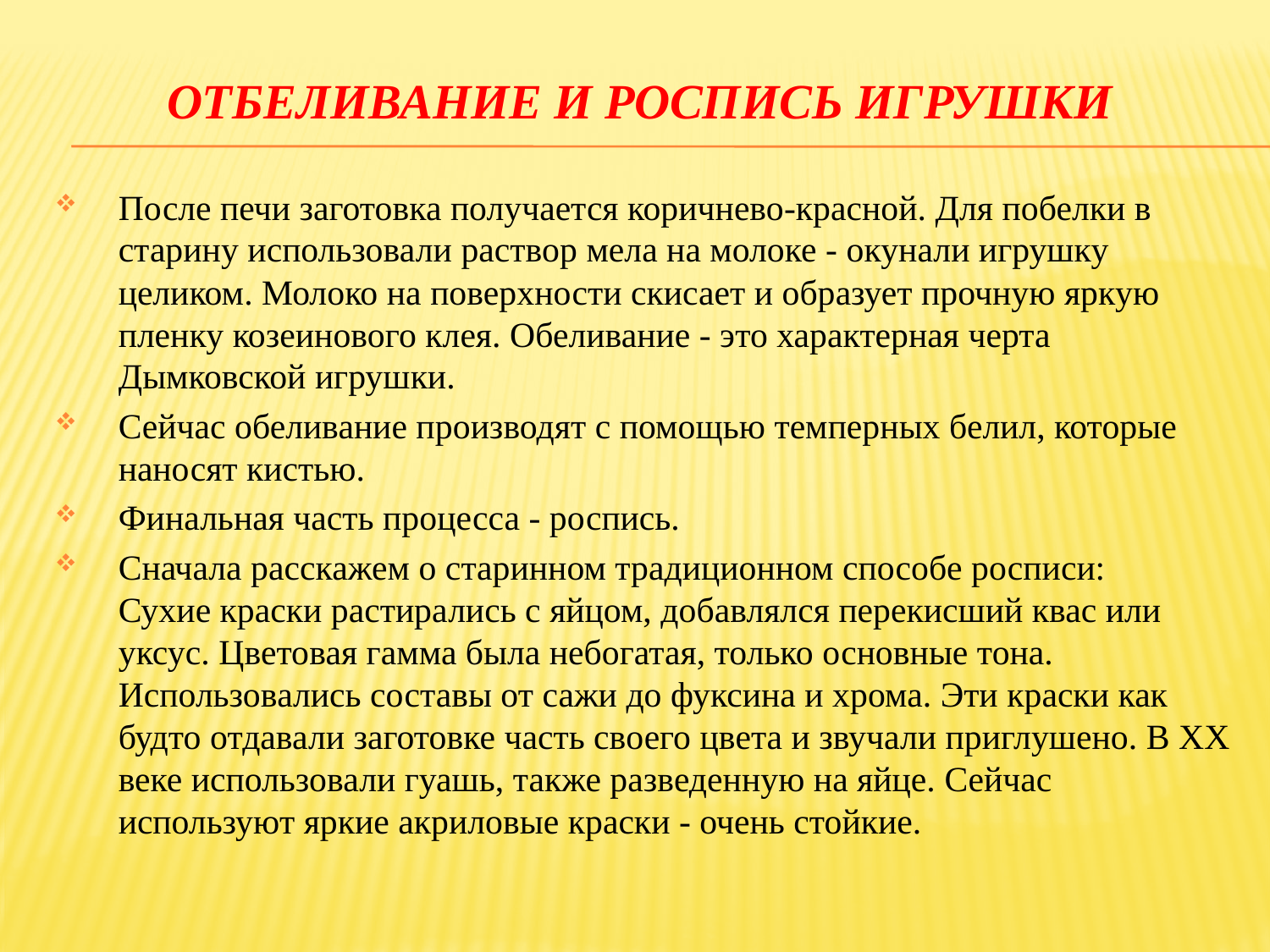

# Отбеливание и роспись игрушки
После печи заготовка получается коричнево-красной. Для побелки в старину использовали раствор мела на молоке - окунали игрушку целиком. Молоко на поверхности скисает и образует прочную яркую пленку козеинового клея. Обеливание - это характерная черта Дымковской игрушки.
Сейчас обеливание производят с помощью темперных белил, которые наносят кистью.
Финальная часть процесса - роспись.
Сначала расскажем о старинном традиционном способе росписи:
Сухие краски растирались с яйцом, добавлялся перекисший квас или уксус. Цветовая гамма была небогатая, только основные тона. Использовались составы от сажи до фуксина и хрома. Эти краски как будто отдавали заготовке часть своего цвета и звучали приглушено. В XX веке использовали гуашь, также разведенную на яйце. Сейчас используют яркие акриловые краски - очень стойкие.